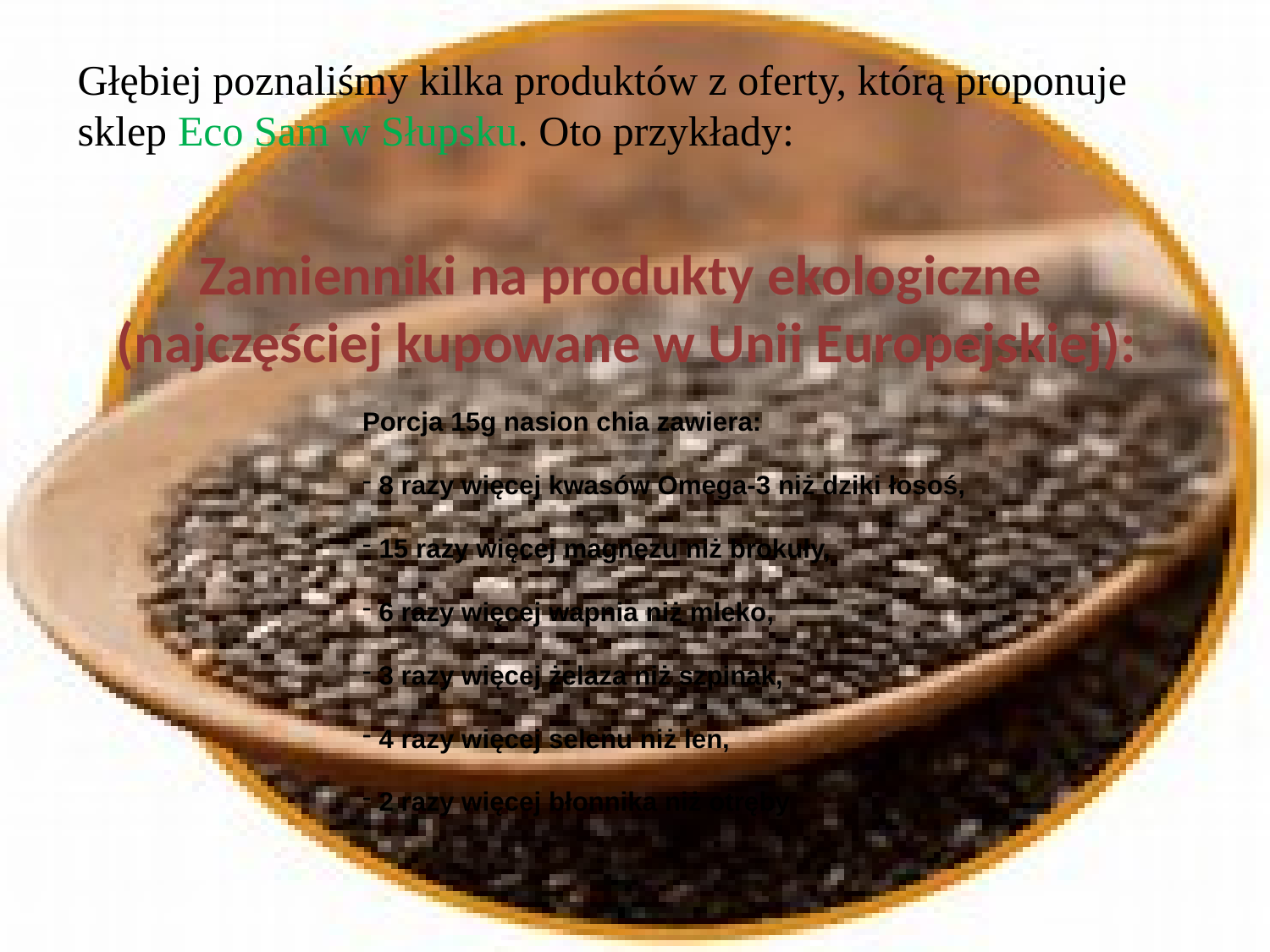

Głębiej poznaliśmy kilka produktów z oferty, którą proponuje sklep Eco Sam w Słupsku. Oto przykłady:

Zamienniki na produkty ekologiczne  (najczęściej kupowane w Unii Europejskiej):
Porcja 15g nasion chia zawiera:

 8 razy więcej kwasów Omega-3 niż dziki łosoś,

 15 razy więcej magnezu niż brokuły,

 6 razy więcej wapnia niż mleko,

 3 razy więcej żelaza niż szpinak,

 4 razy więcej selenu niż len,

 2 razy więcej błonnika niż otręby